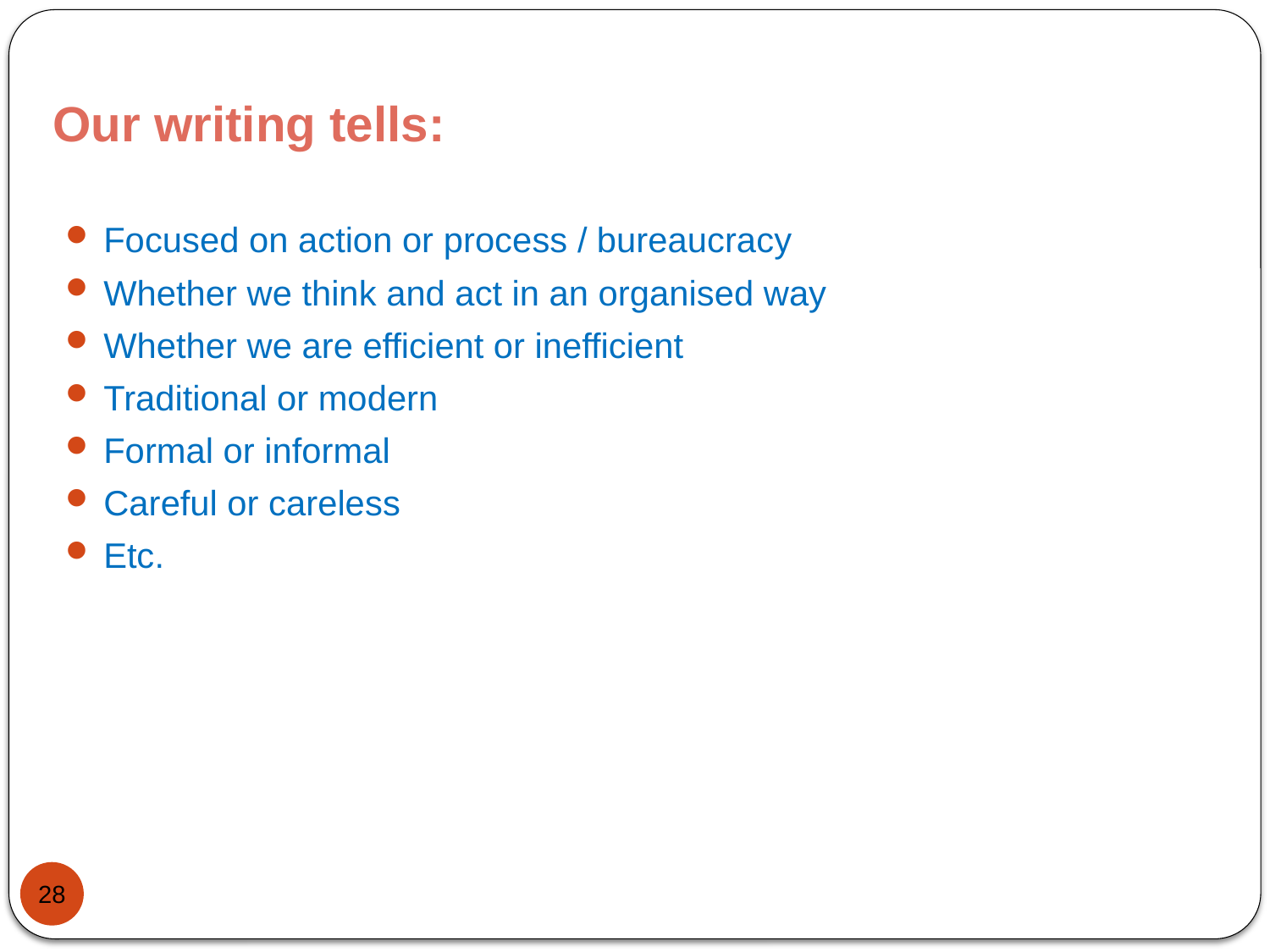

Our writing tells:
Focused on action or process / bureaucracy
Whether we think and act in an organised way
Whether we are efficient or inefficient
Traditional or modern
Formal or informal
Careful or careless
Etc.

28